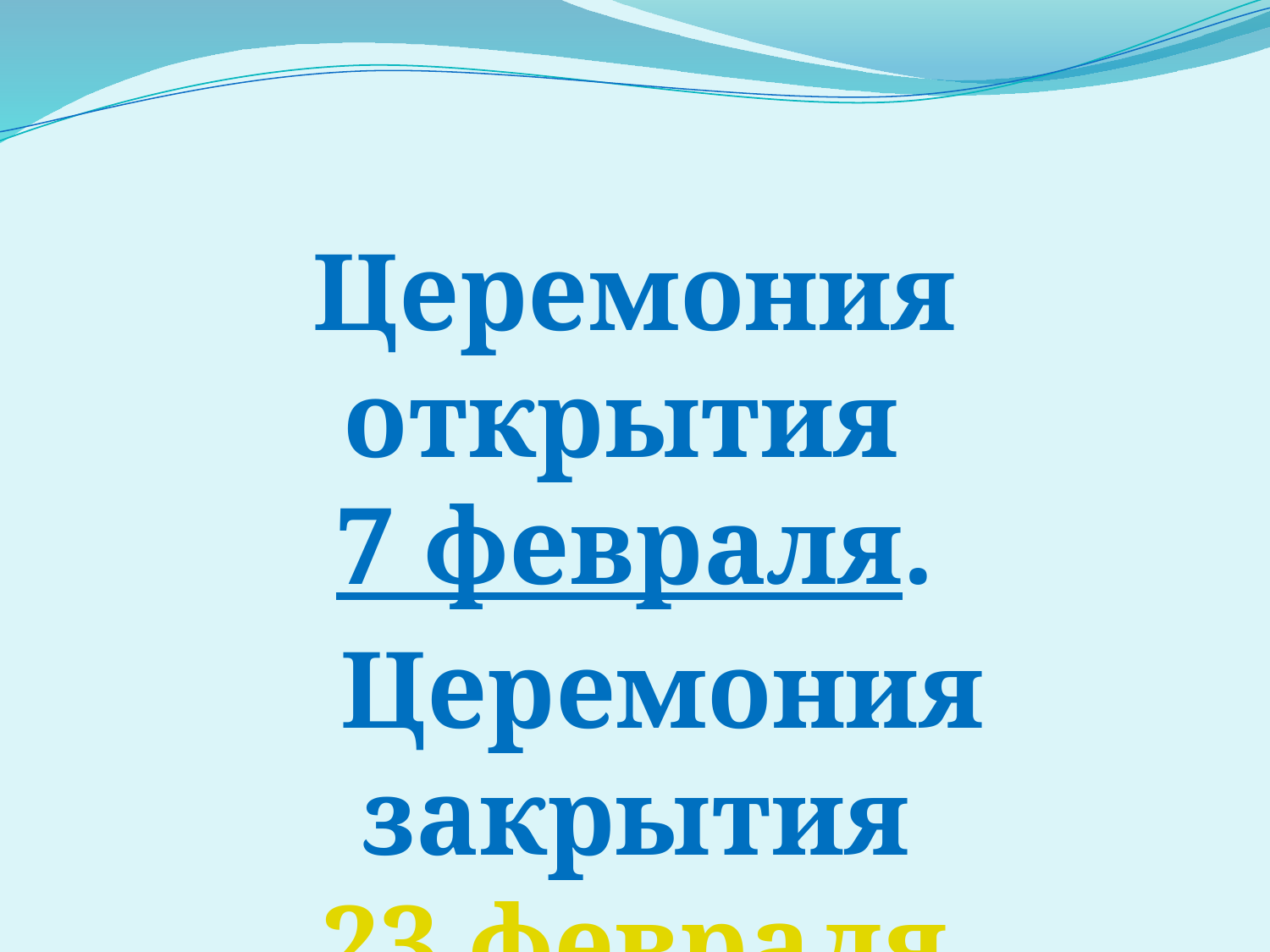

Церемония открытия
7 февраля.
  Церемония закрытия
23 февраля